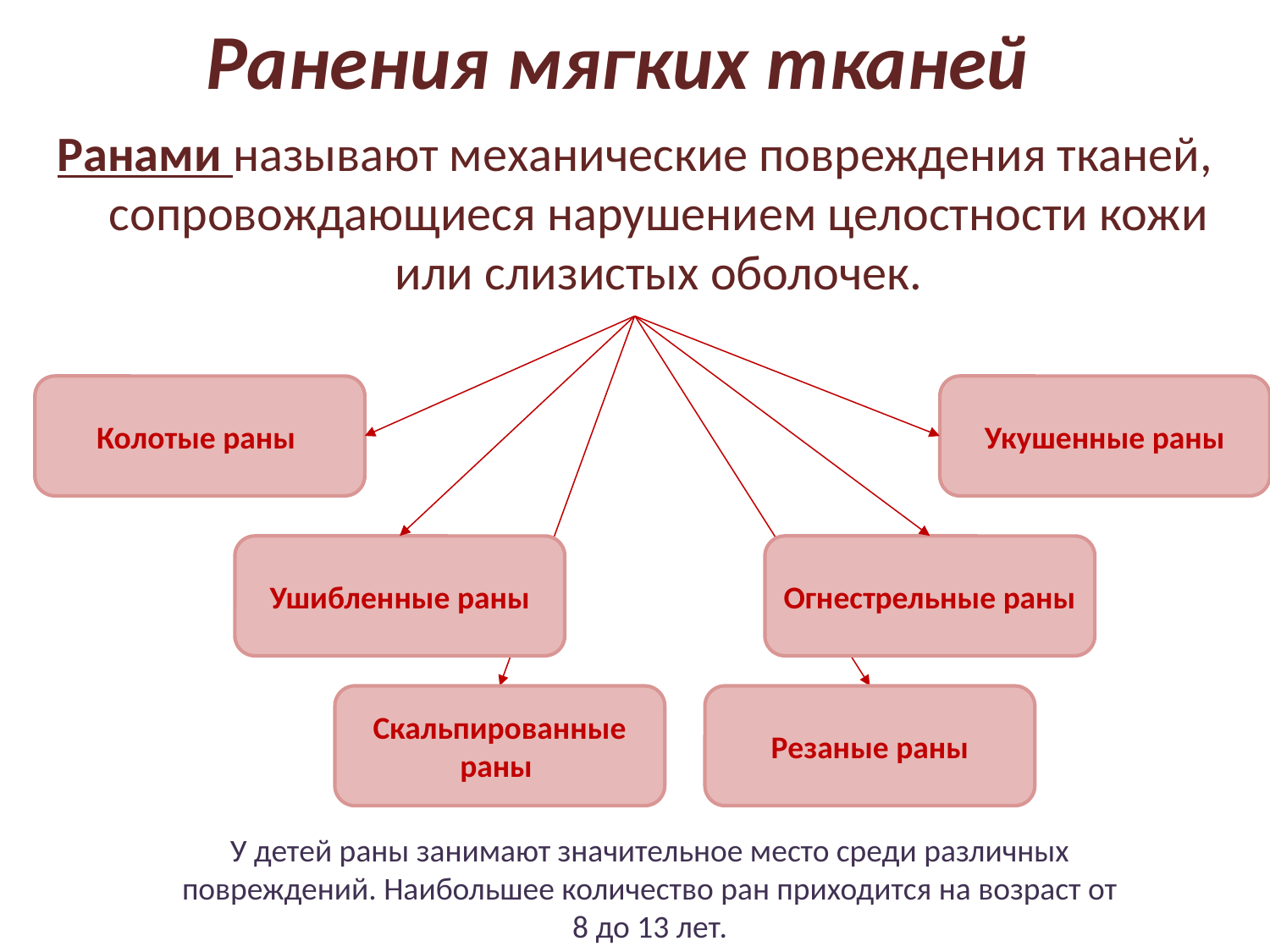

Ранения мягких тканей
Ранами называют механические повреждения тканей, сопровождающиеся нарушением целостности кожи или слизистых оболочек.

Колотые раны
Укушенные раны
Ушибленные раны
Огнестрельные раны
Скальпированные раны
Резаные раны
У детей раны занимают значительное место среди различных повреждений. Наибольшее количество ран приходится на возраст от 8 до 13 лет.